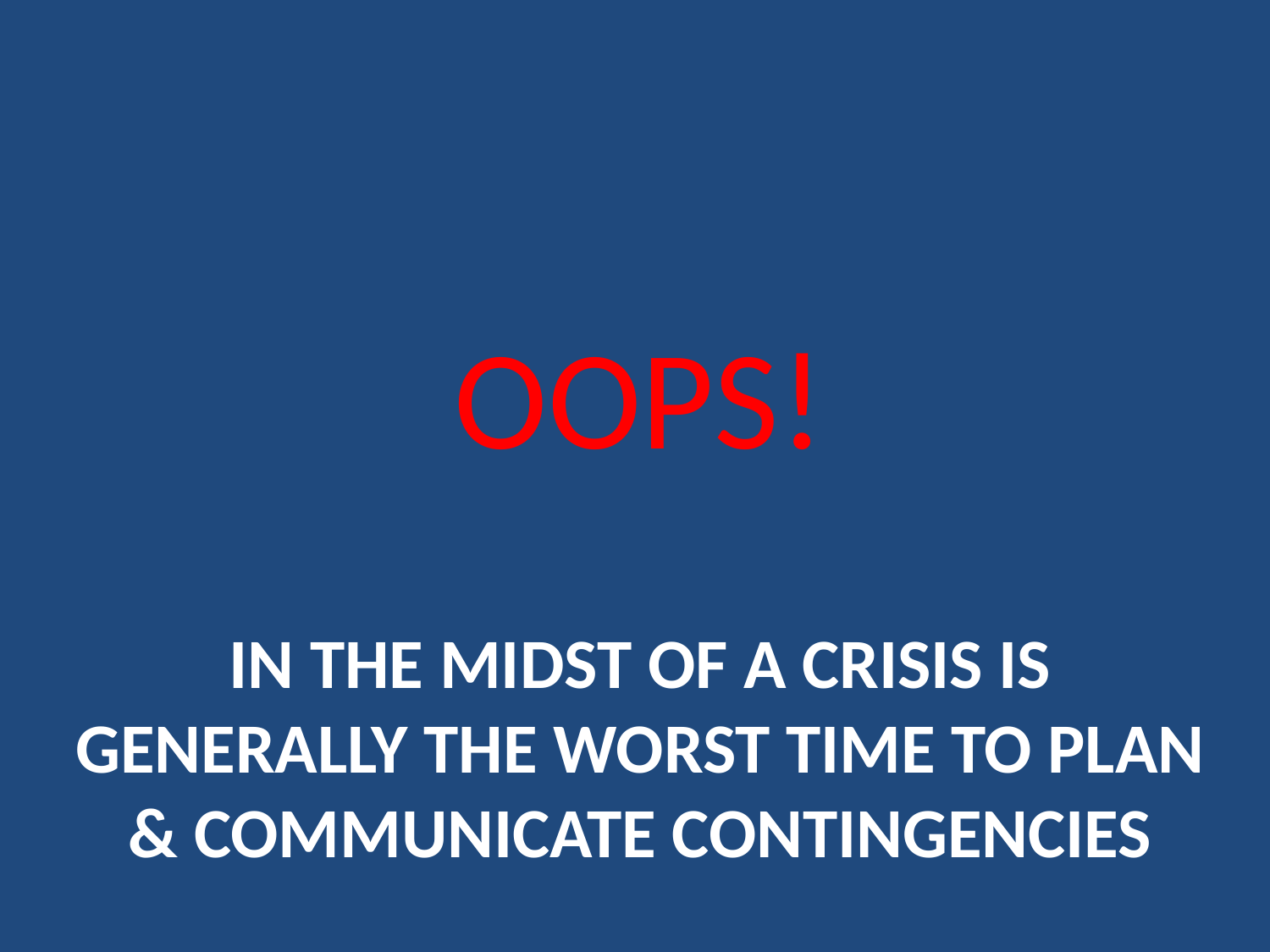

OOPS!
# In the midst of a Crisis is generally the worst time to plan & communicate contingencies